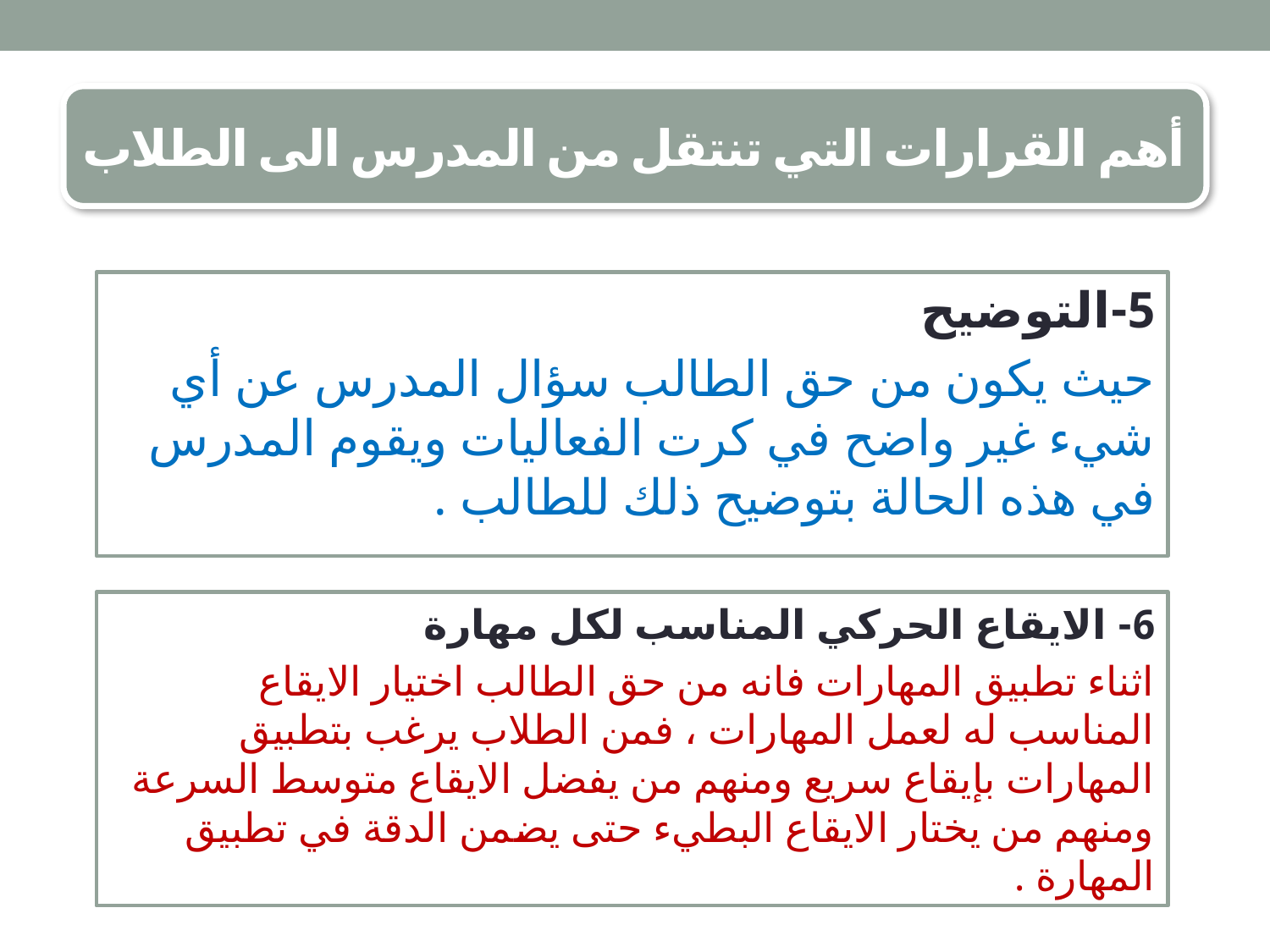

أهم القرارات التي تنتقل من المدرس الى الطلاب
5-التوضيح
حيث يكون من حق الطالب سؤال المدرس عن أي شيء غير واضح في كرت الفعاليات ويقوم المدرس في هذه الحالة بتوضيح ذلك للطالب .
6- الايقاع الحركي المناسب لكل مهارة
اثناء تطبيق المهارات فانه من حق الطالب اختيار الايقاع المناسب له لعمل المهارات ، فمن الطلاب يرغب بتطبيق المهارات بإيقاع سريع ومنهم من يفضل الايقاع متوسط السرعة ومنهم من يختار الايقاع البطيء حتى يضمن الدقة في تطبيق المهارة .